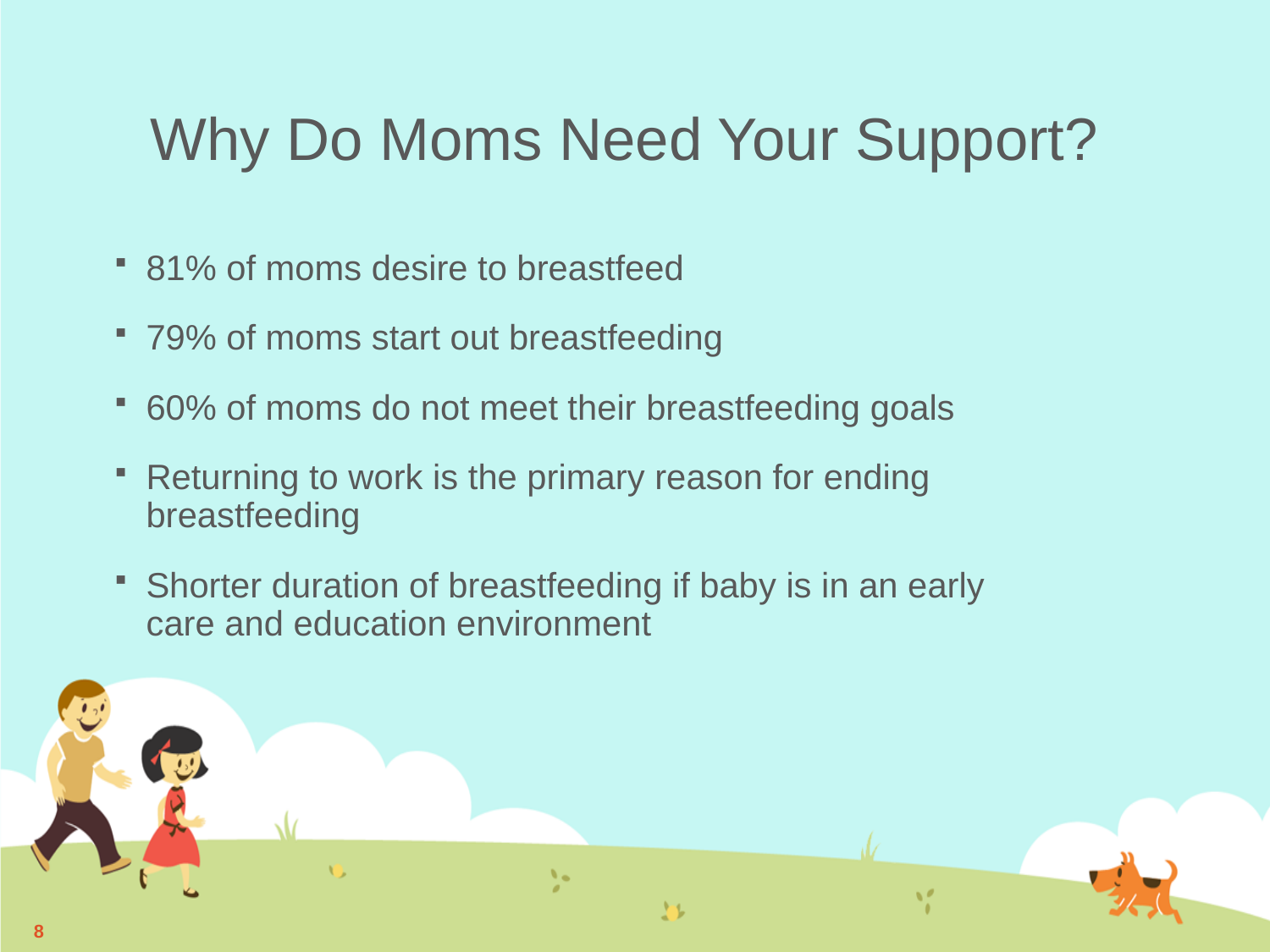

# Why Do Moms Need Your Support?
81% of moms desire to breastfeed
79% of moms start out breastfeeding
60% of moms do not meet their breastfeeding goals
Returning to work is the primary reason for ending breastfeeding
Shorter duration of breastfeeding if baby is in an early care and education environment

8